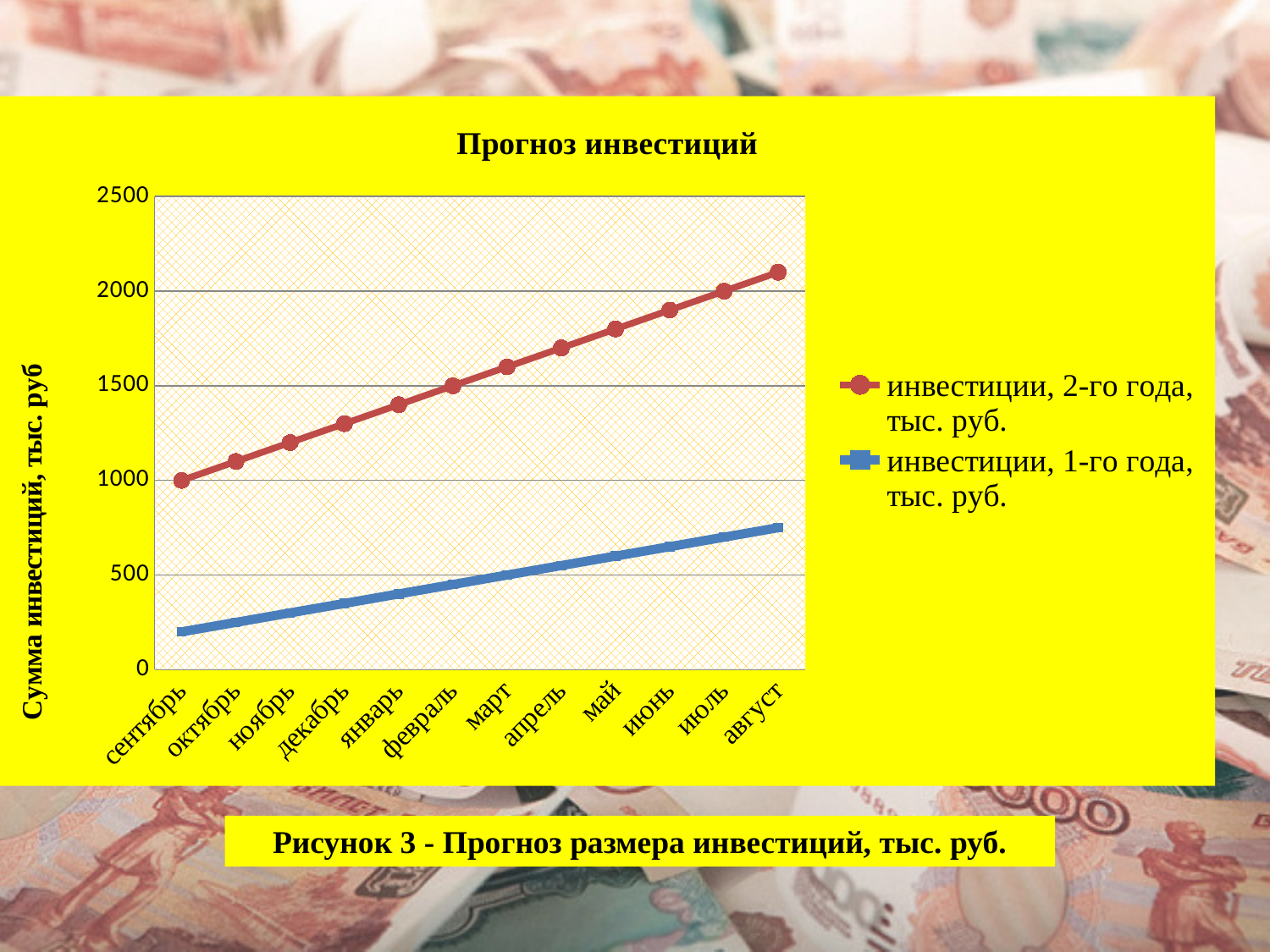

### Chart: Прогноз инвестиций

| Category | инвестиции, 1-го года, тыс. руб. | инвестиции, 2-го года, тыс. руб. |
|---|---|---|
| сентябрь | 200.0 | 800.0 |
| октябрь | 250.0 | 850.0 |
| ноябрь | 300.0 | 900.0 |
| декабрь | 350.0 | 950.0 |
| январь | 400.0 | 1000.0 |
| февраль | 450.0 | 1050.0 |
| март | 500.0 | 1100.0 |
| апрель | 550.0 | 1150.0 |
| май | 600.0 | 1200.0 |
| июнь | 650.0 | 1250.0 |
| июль | 700.0 | 1300.0 |
| август | 750.0 | 1350.0 |
Рисунок 3 - Прогноз размера инвестиций, тыс. руб.